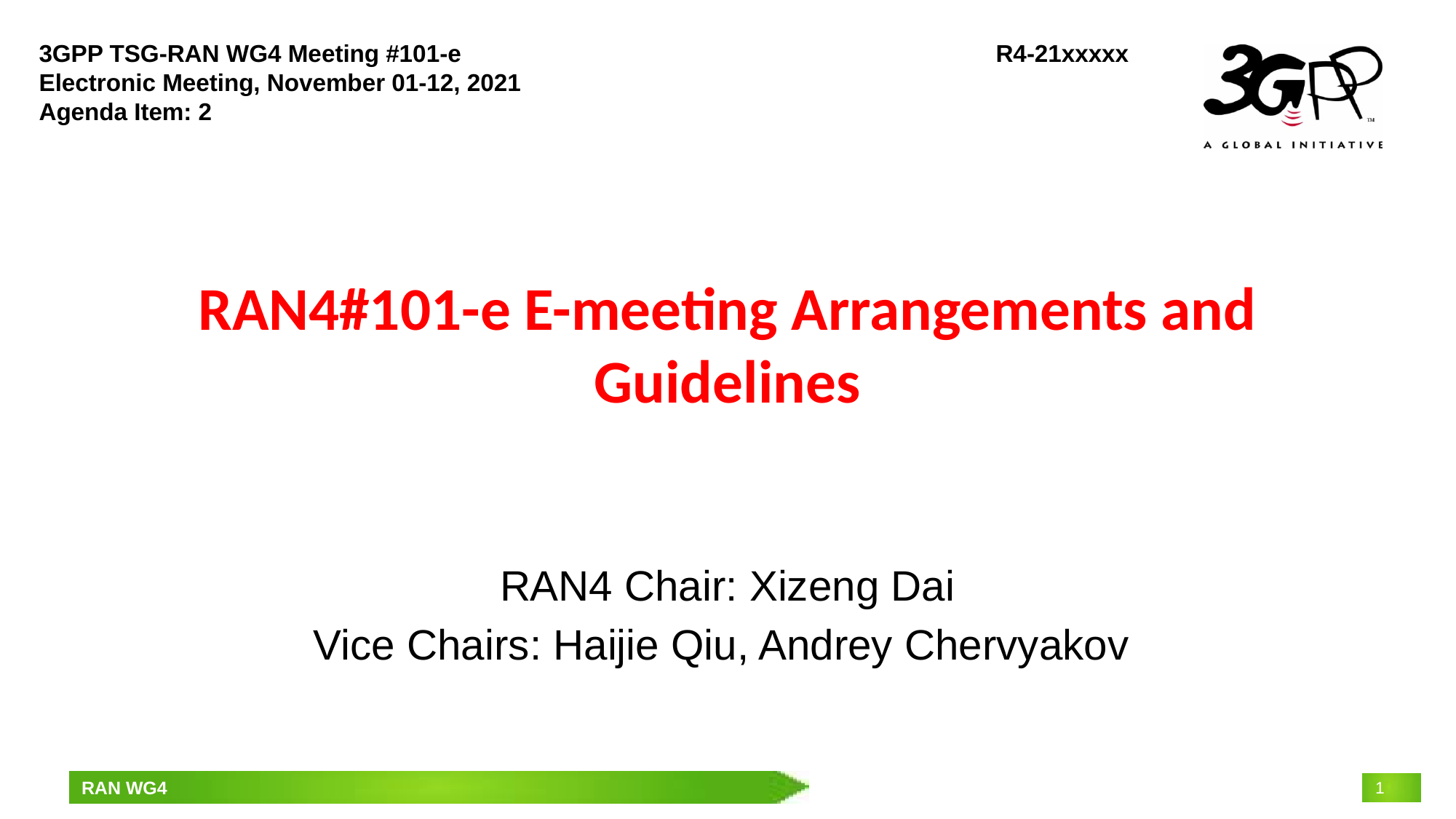

3GPP TSG-RAN WG4 Meeting #101-e
Electronic Meeting, November 01-12, 2021
Agenda Item: 2

R4-21xxxxx
# RAN4#101-e E-meeting Arrangements and Guidelines
RAN4 Chair: Xizeng Dai
Vice Chairs: Haijie Qiu, Andrey Chervyakov